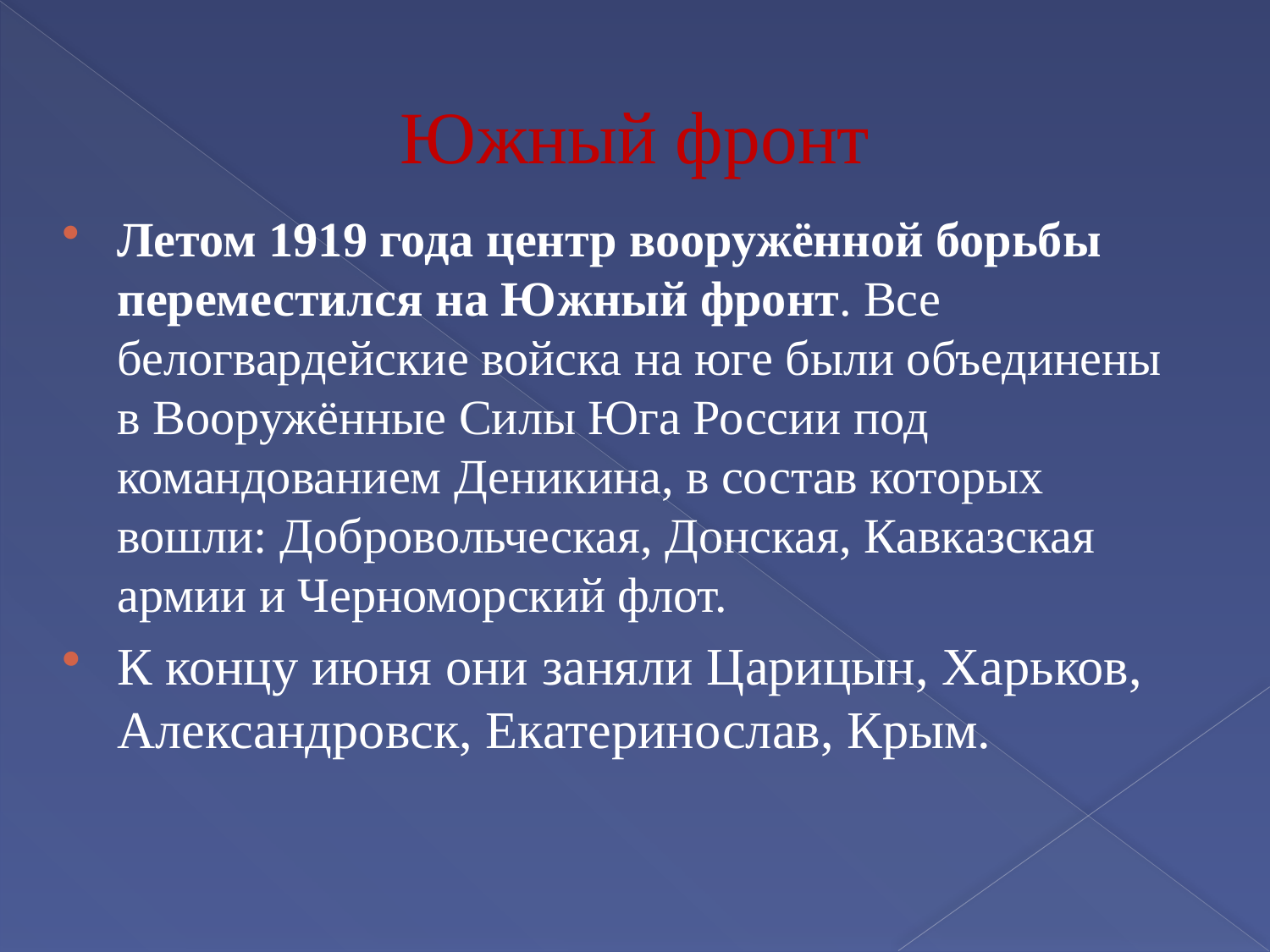

# Южный фронт
Летом 1919 года центр вооружённой борьбы переместился на Южный фронт. Все белогвардейские войска на юге были объединены в Вооружённые Силы Юга России под командованием Деникина, в состав которых вошли: Добровольческая, Донская, Кавказская армии и Черноморский флот.
К концу июня они заняли Царицын, Харьков, Александровск, Екатеринослав, Крым.